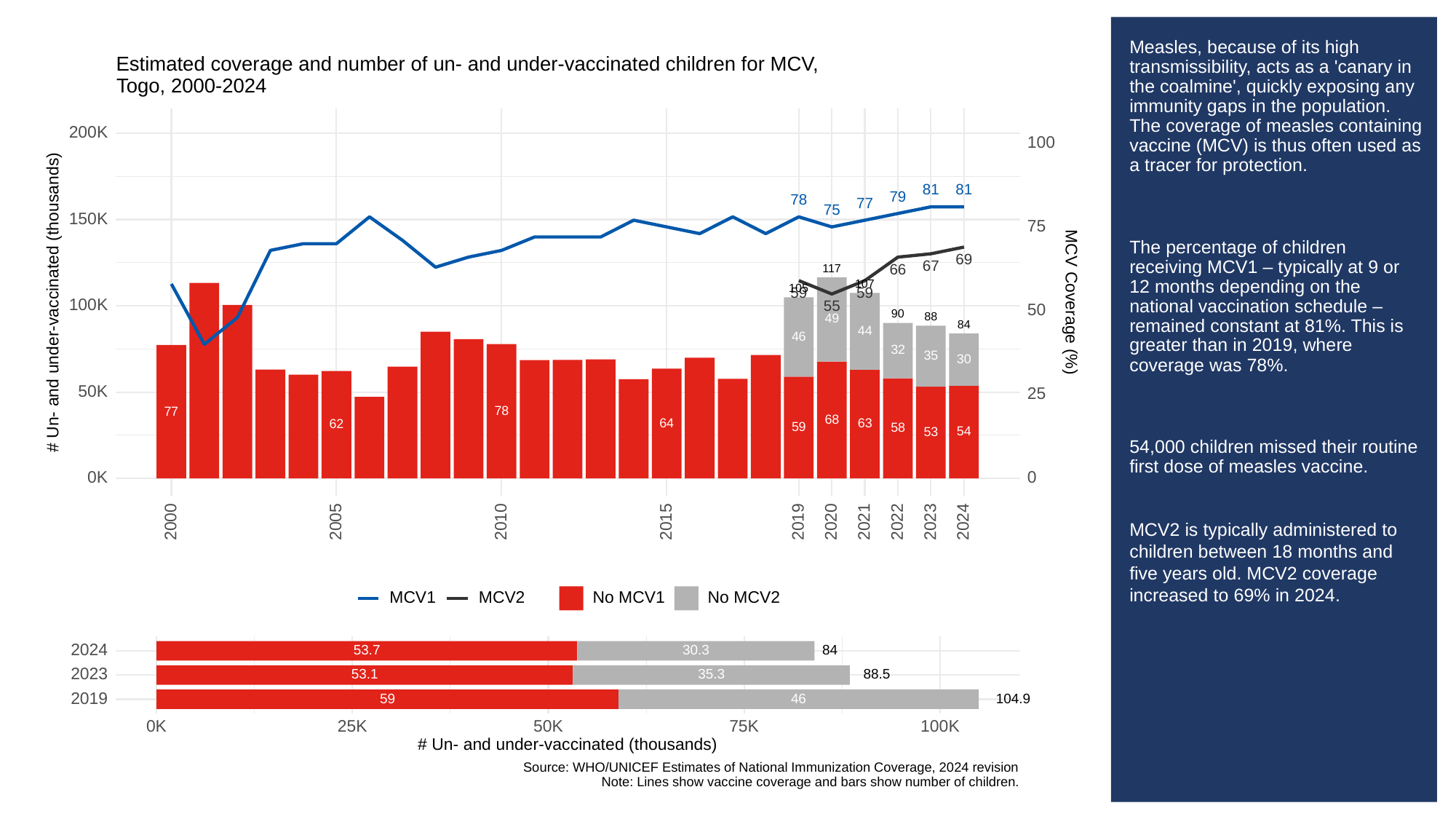

# Measles, because of its high transmissibility, acts as a 'canary in the coalmine', quickly exposing any immunity gaps in the population. The coverage of measles containing vaccine (MCV) is thus often used as a tracer for protection.

The percentage of children receiving MCV1 – typically at 9 or 12 months depending on the national vaccination schedule – remained constant at 81%. This is greater than in 2019, where coverage was 78%.

54,000 children missed their routine first dose of measles vaccine.

MCV2 is typically administered to children between 18 months and five years old. MCV2 coverage increased to 69% in 2024.

Estimated coverage and number of un- and under-vaccinated children for MCV,
Togo, 2000-2024

200K

100

81
81
79
78
77
75

150K

75

69
67

66
117

107

105
59
59

# Un- and under-vaccinated (thousands)
MCV Coverage (%)

100K
55
50

90
88
49
84

44

46

32

35
30

50K

25

78
77
68
64
63
62
59
58
54
53

0K
0

2023
2000
2005
2010
2015
2019
2020
2021
2022
2024

MCV1
MCV2
No MCV1
No MCV2

2024
53.7
30.3
84

2023
53.1
35.3
88.5

2019
59
46
104.9

0K
25K
50K
100K
75K
# Un- and under-vaccinated (thousands)
Source: WHO/UNICEF Estimates of National Immunization Coverage, 2024 revision
Note: Lines show vaccine coverage and bars show number of children.